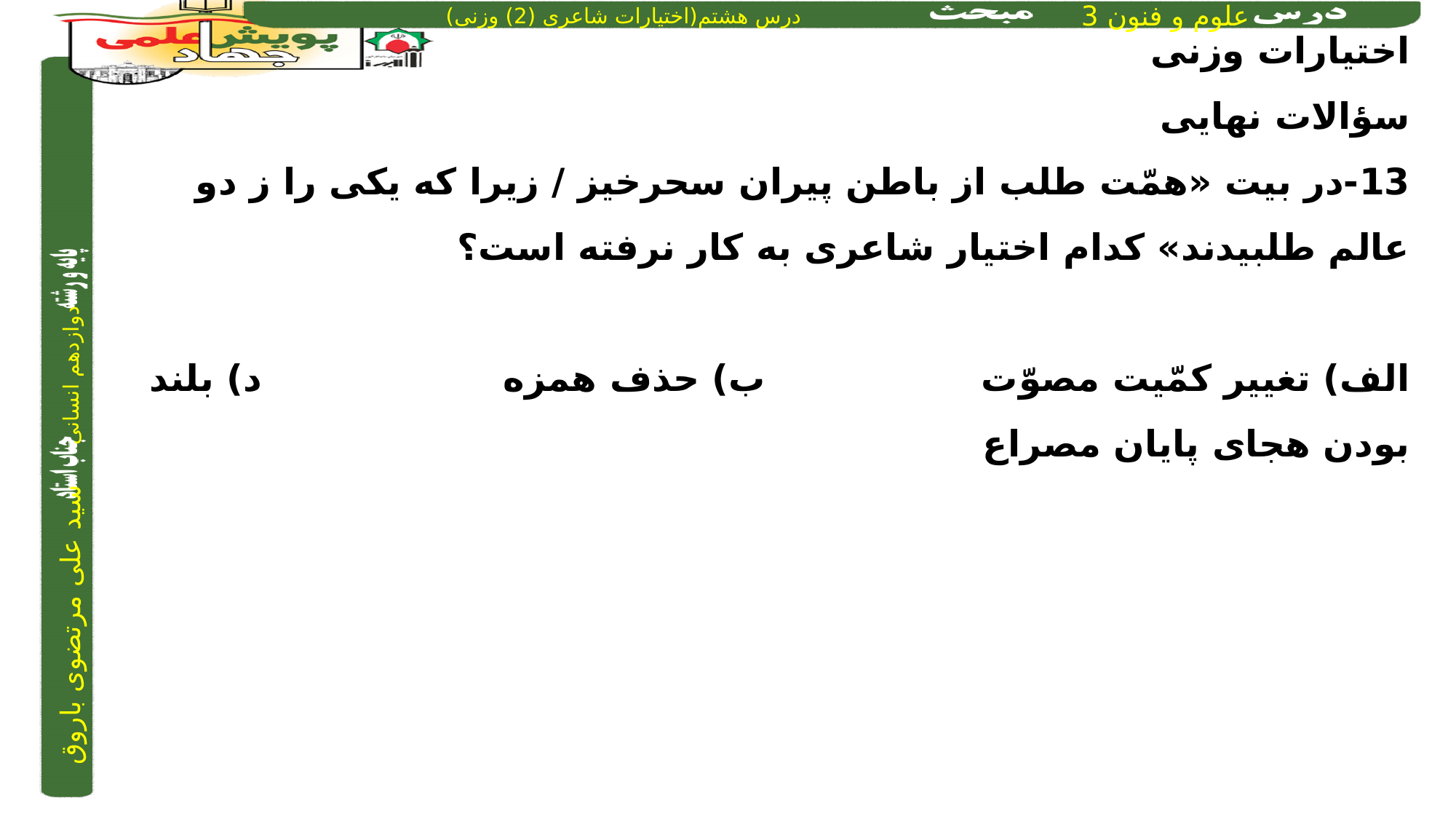

اختیارات وزنی
سؤالات نهایی
13-در بیت «همّت طلب از باطن پیران سحرخیز / زیرا که یکی را ز دو عالم طلبیدند» کدام اختیار شاعری به کار نرفته است؟

الف) تغییر کمّیت مصوّت                 ب) حذف همزه                   د) بلند بودن هجای پایان مصراع